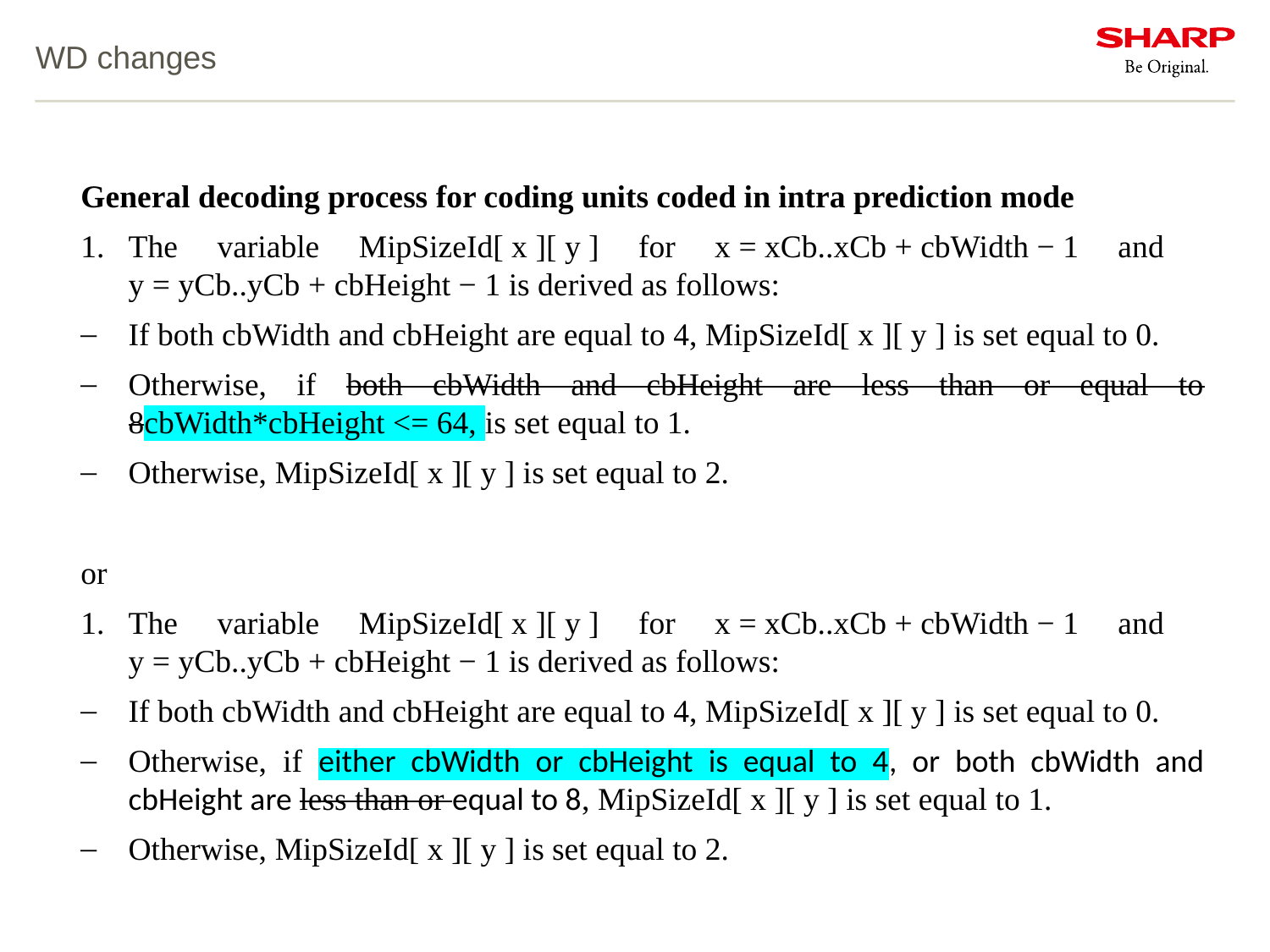

# WD changes
General decoding process for coding units coded in intra prediction mode
The variable MipSizeId[ x ][ y ] for x = xCb..xCb + cbWidth − 1 and  y = yCb..yCb + cbHeight − 1 is derived as follows:
If both cbWidth and cbHeight are equal to 4, MipSizeId[ x ][ y ] is set equal to 0.
Otherwise, if both cbWidth and cbHeight are less than or equal to 8cbWidth*cbHeight <= 64, is set equal to 1.
Otherwise, MipSizeId[ x ][ y ] is set equal to 2.

or
The variable MipSizeId[ x ][ y ] for x = xCb..xCb + cbWidth − 1 and  y = yCb..yCb + cbHeight − 1 is derived as follows:
If both cbWidth and cbHeight are equal to 4, MipSizeId[ x ][ y ] is set equal to 0.
Otherwise, if either cbWidth or cbHeight is equal to 4, or both cbWidth and cbHeight are less than or equal to 8, MipSizeId[ x ][ y ] is set equal to 1.
Otherwise, MipSizeId[ x ][ y ] is set equal to 2.